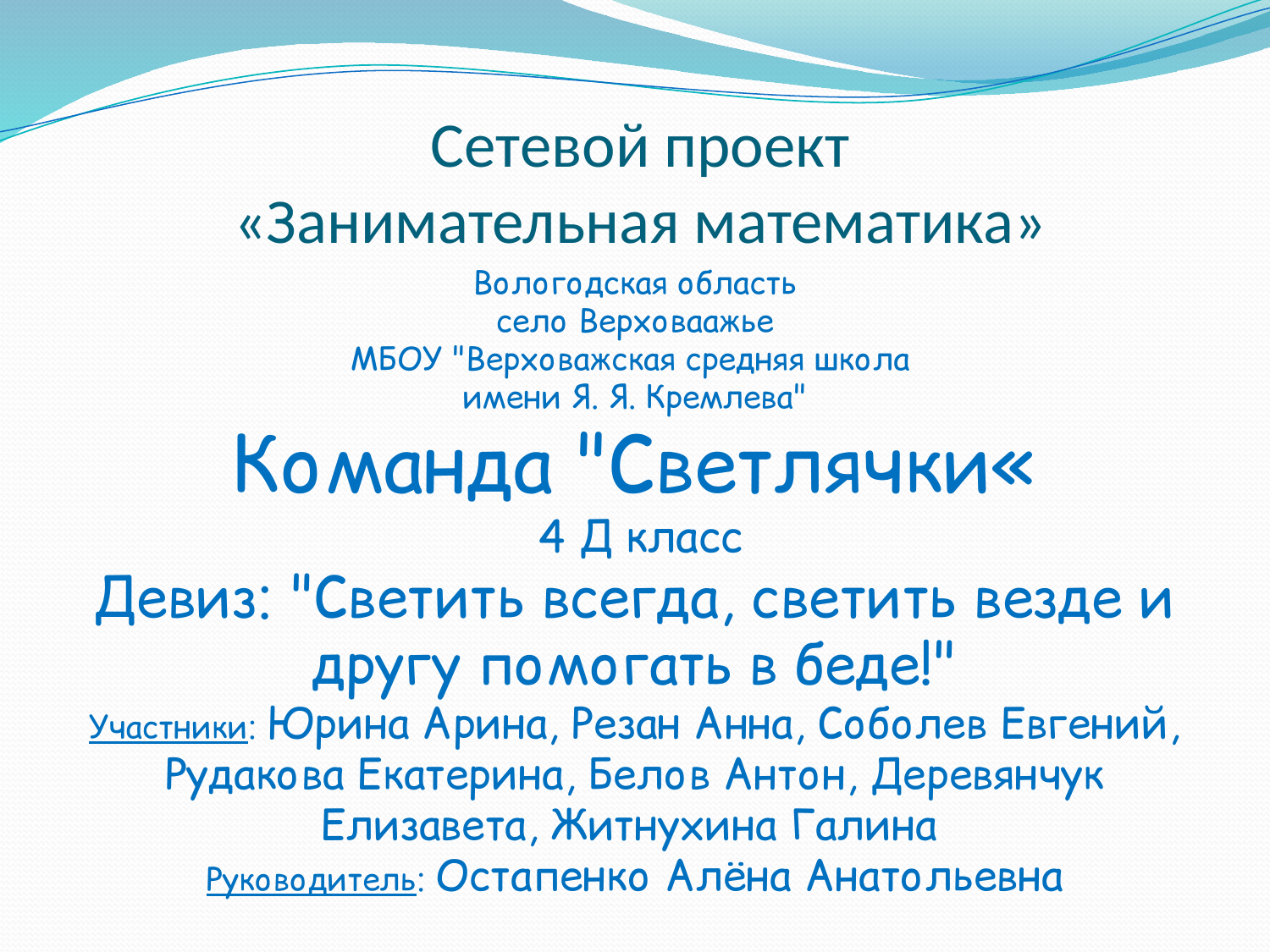

# Сетевой проект «Занимательная математика»
Вологодская область
село Верховаажье
МБОУ "Верховажская средняя школа
имени Я. Я. Кремлева"
Команда "Светлячки«
 4 Д класс
Девиз: "Светить всегда, светить везде и другу помогать в беде!"
Участники: Юрина Арина, Резан Анна, Соболев Евгений, Рудакова Екатерина, Белов Антон, Деревянчук Елизавета, Житнухина Галина
Руководитель: Остапенко Алёна Анатольевна